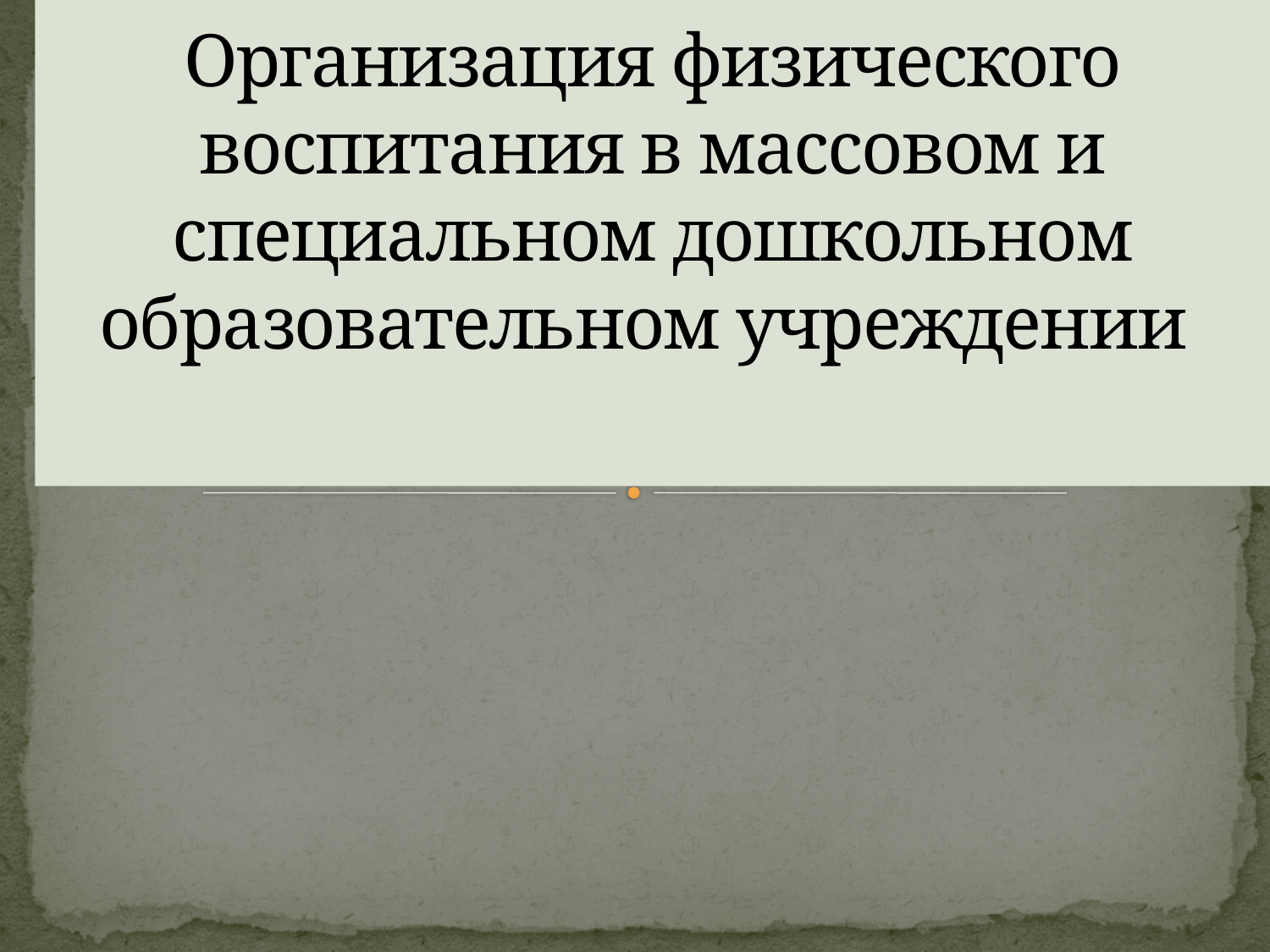

# Организация физического воспитания в массовом и специальном дошкольном образовательном учреждении